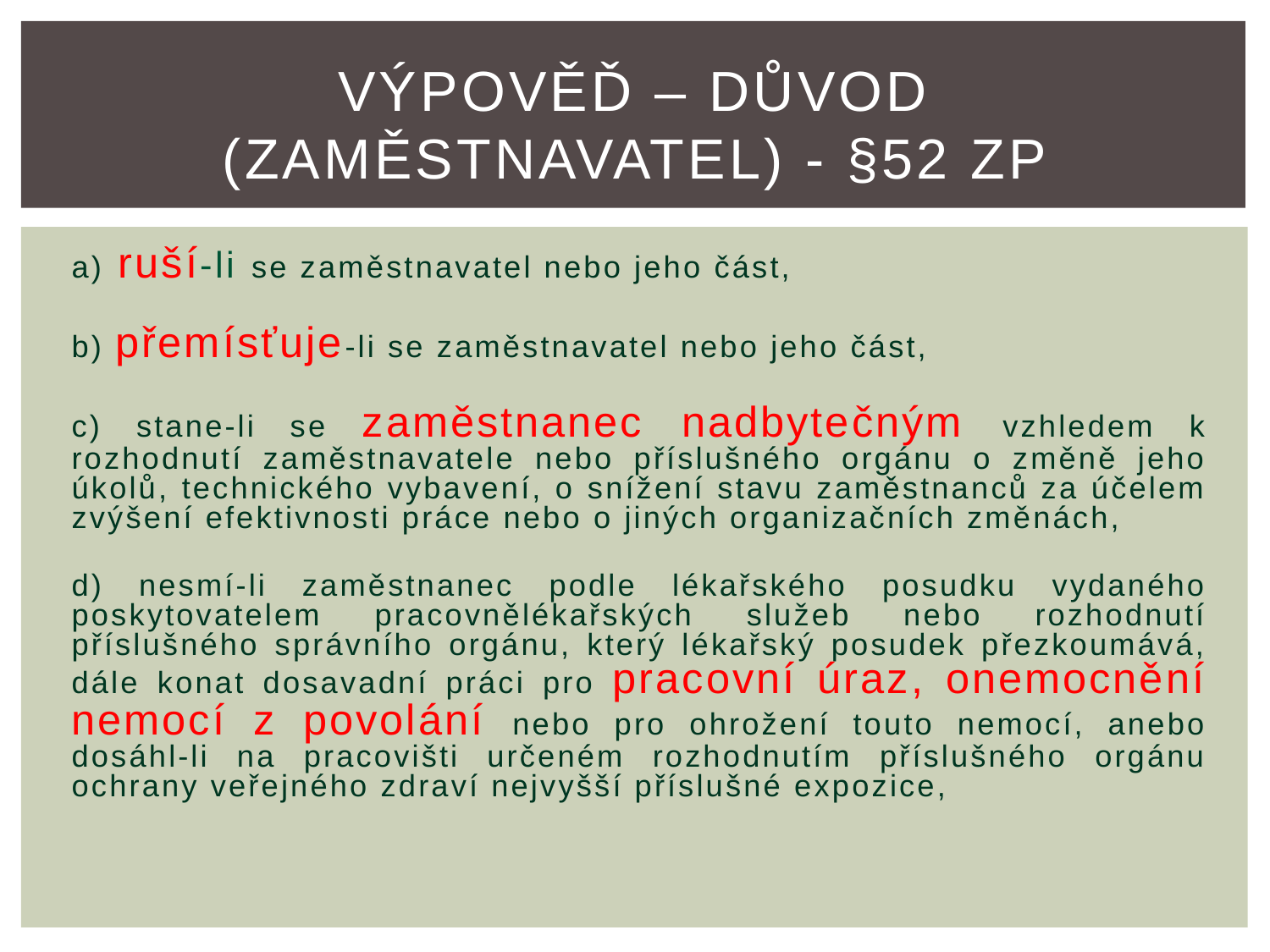

# Výpověď – důvod (zaměstnavatel) - §52 ZP
a) ruší-li se zaměstnavatel nebo jeho část,

b) přemísťuje-li se zaměstnavatel nebo jeho část,

c) stane-li se zaměstnanec nadbytečným vzhledem k rozhodnutí zaměstnavatele nebo příslušného orgánu o změně jeho úkolů, technického vybavení, o snížení stavu zaměstnanců za účelem zvýšení efektivnosti práce nebo o jiných organizačních změnách,

d) nesmí-li zaměstnanec podle lékařského posudku vydaného poskytovatelem pracovnělékařských služeb nebo rozhodnutí příslušného správního orgánu, který lékařský posudek přezkoumává, dále konat dosavadní práci pro pracovní úraz, onemocnění nemocí z povolání nebo pro ohrožení touto nemocí, anebo dosáhl-li na pracovišti určeném rozhodnutím příslušného orgánu ochrany veřejného zdraví nejvyšší příslušné expozice,